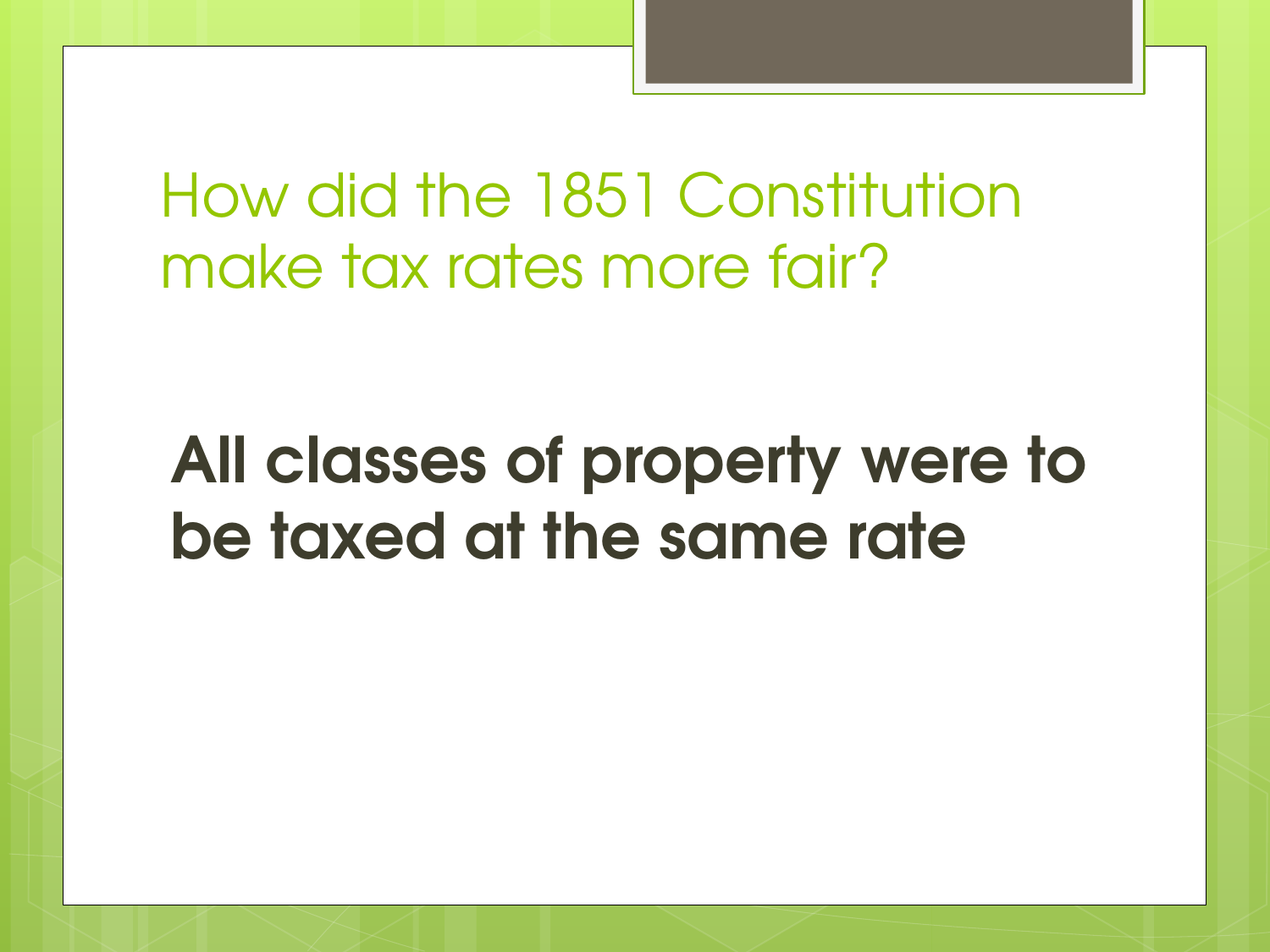

# How did the 1851 Constitution make tax rates more fair?

All classes of property were to be taxed at the same rate